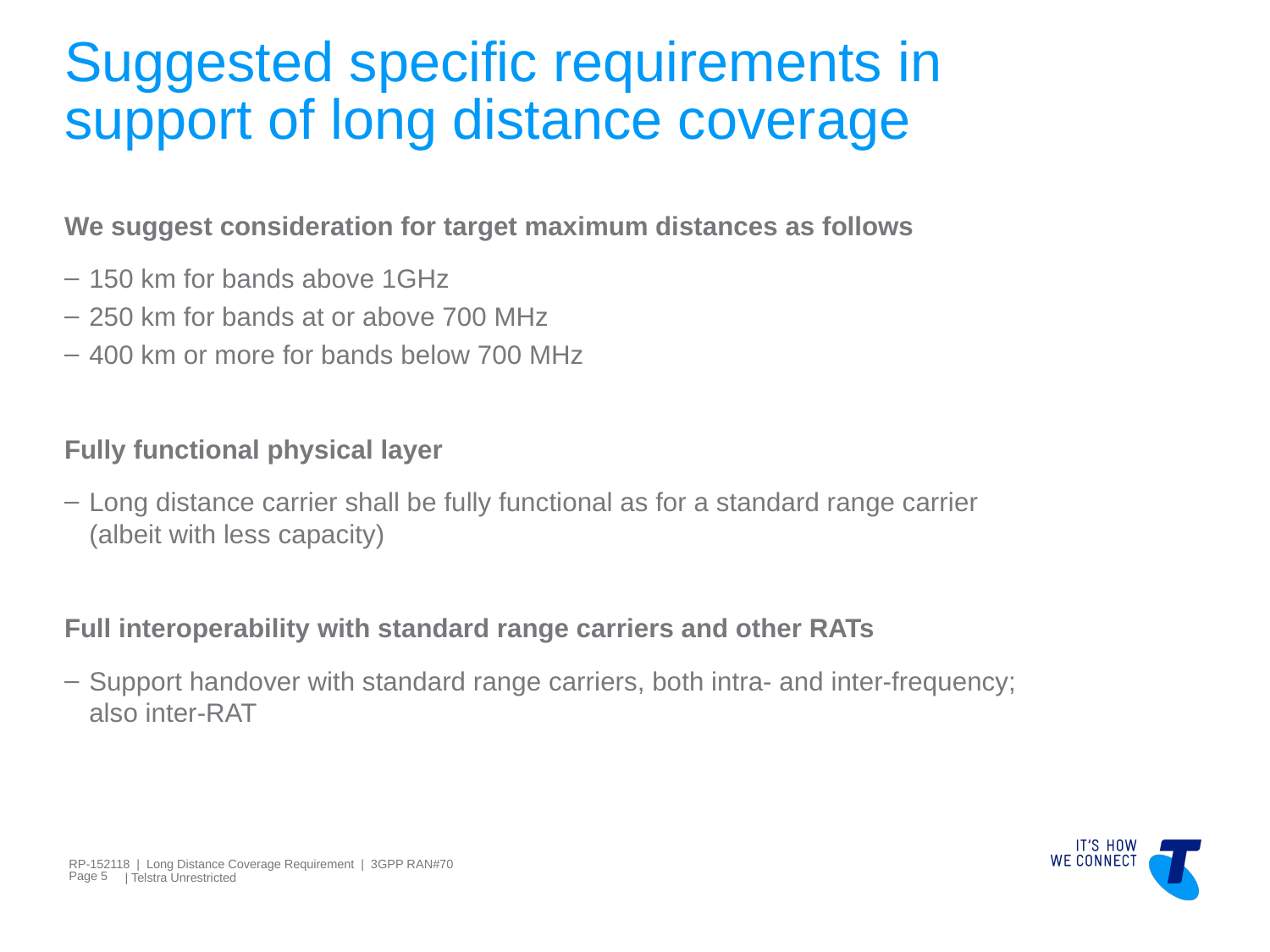

# Suggested specific requirements in support of long distance coverage
We suggest consideration for target maximum distances as follows
150 km for bands above 1GHz
250 km for bands at or above 700 MHz
400 km or more for bands below 700 MHz

Fully functional physical layer
Long distance carrier shall be fully functional as for a standard range carrier (albeit with less capacity)

Full interoperability with standard range carriers and other RATs
Support handover with standard range carriers, both intra- and inter-frequency; also inter-RAT
RP-152118  |  Long Distance Coverage Requirement  |  3GPP RAN#70
Page 5